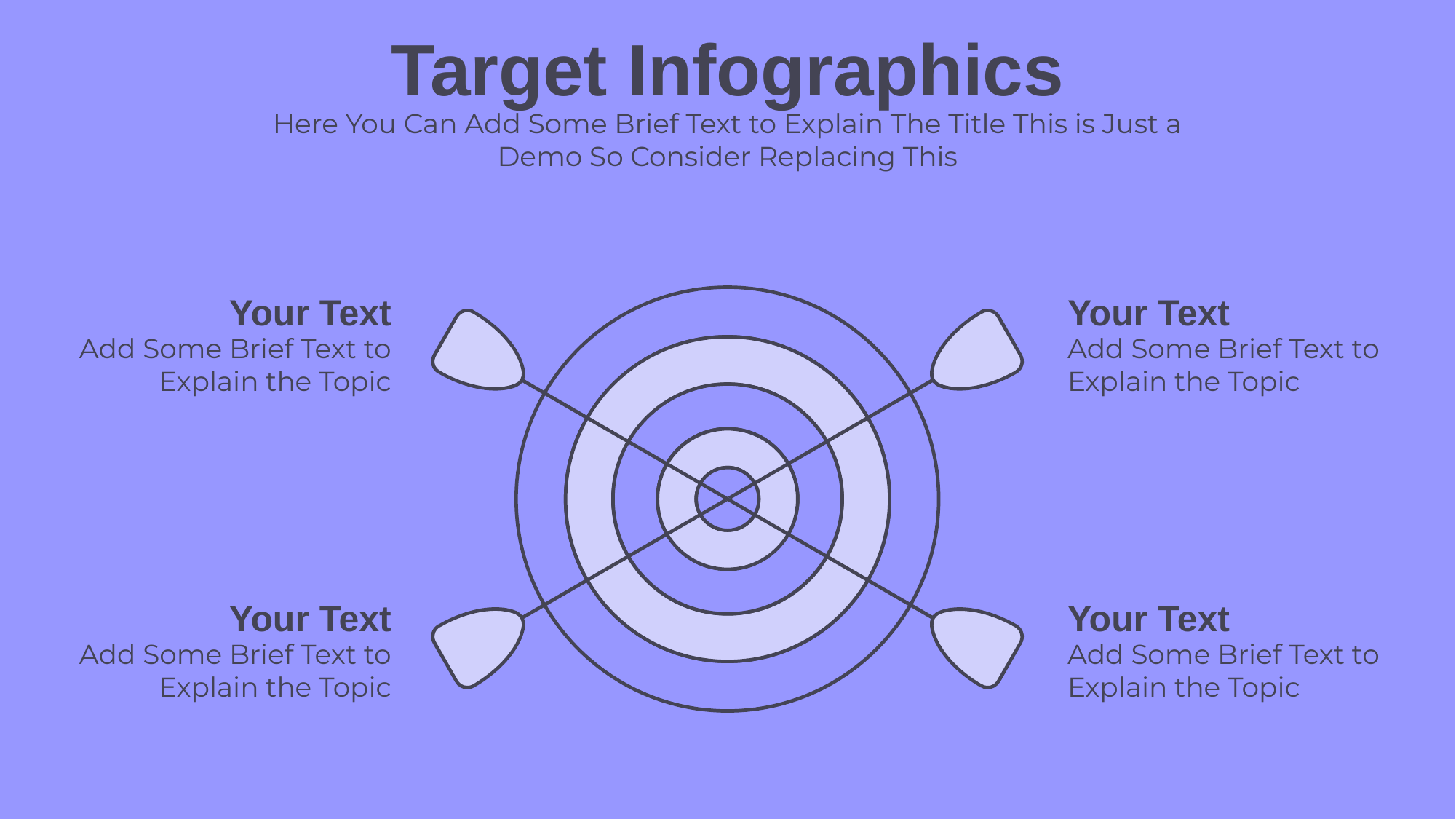

Target Infographics
Here You Can Add Some Brief Text to Explain The Title This is Just a Demo So Consider Replacing This
Your Text
Your Text

Add Some Brief Text to Explain the Topic
Add Some Brief Text to Explain the Topic

Your Text
Your Text
Add Some Brief Text to Explain the Topic
Add Some Brief Text to Explain the Topic